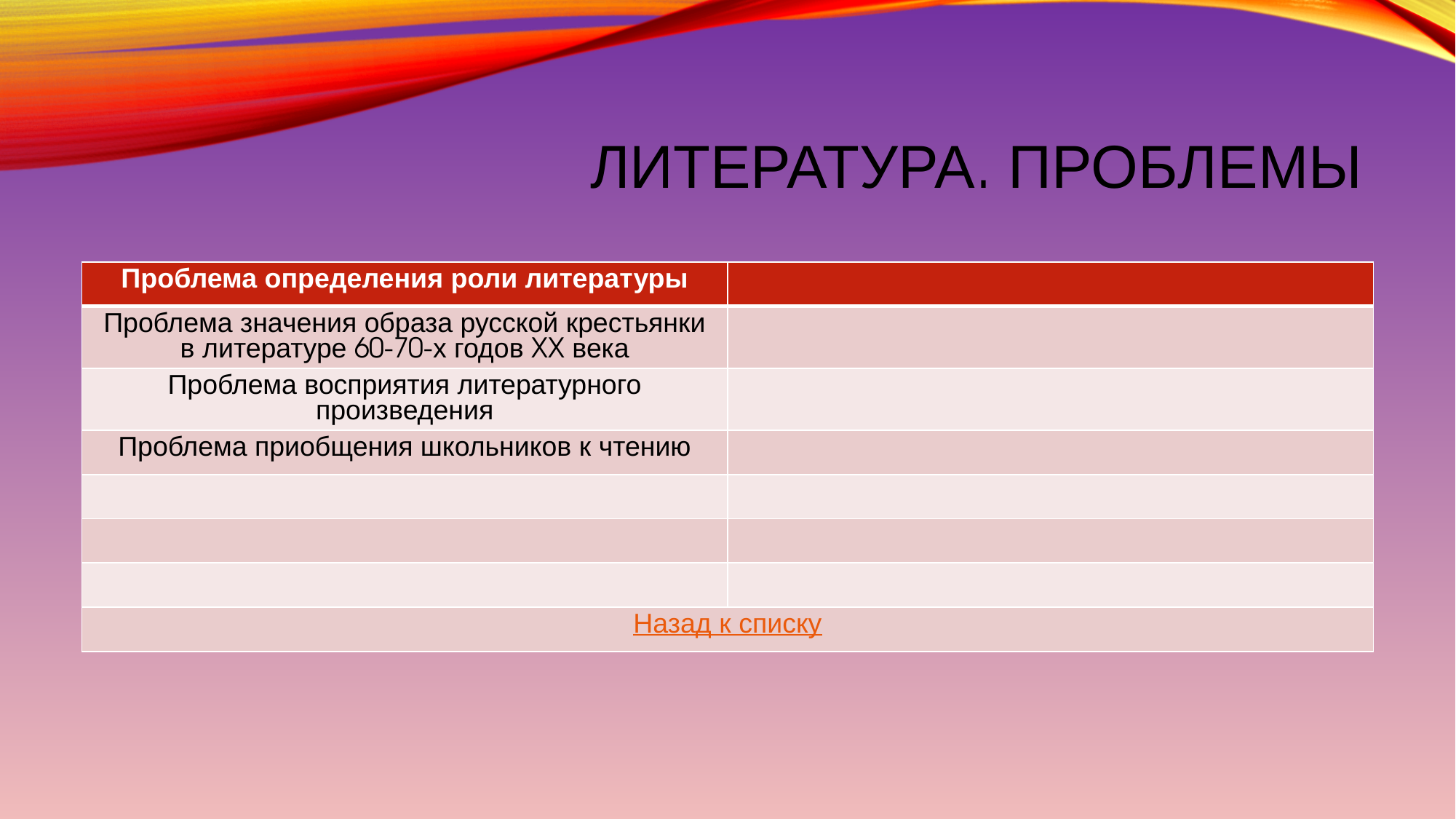

# Литература. Проблемы
| Проблема определения роли литературы |  |
| --- | --- |
| Проблема значения образа русской крестьянки в литературе 60-70-х годов XX века |  |
| Проблема восприятия литературного произведения |  |
| Про­бле­ма при­об­ще­ния школь­ни­ков к чте­нию |  |
|  |  |
|  |  |
|  |  |
| Назад к списку |  |